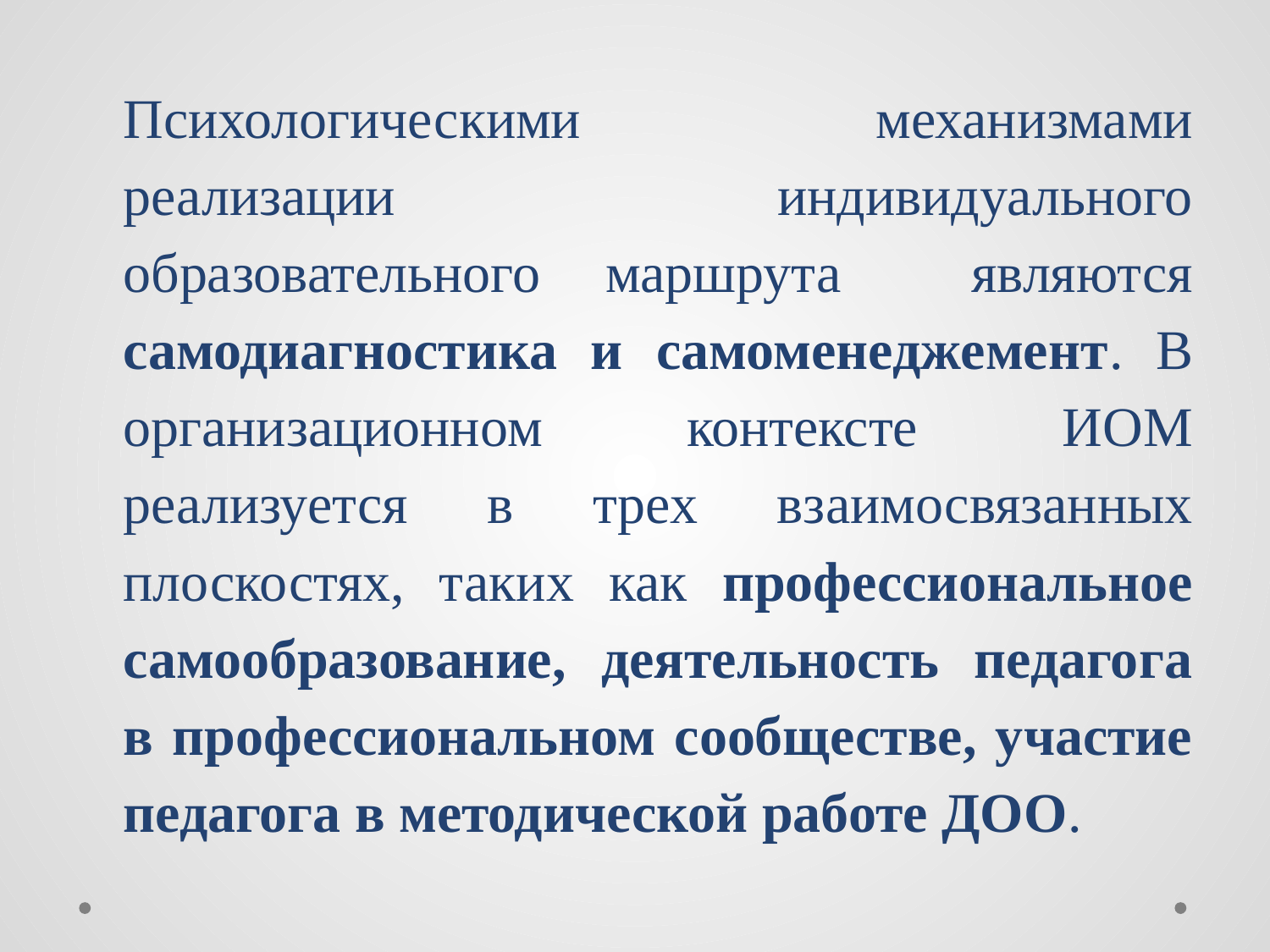

Психологическими механизмами реализации индивидуального образовательного маршрута  являются самодиагностика и самоменеджемент. В организационном контексте ИОМ реализуется в трех взаимосвязанных плоскостях, таких как профессиональное самообразование, деятельность педагога в профессиональном сообществе, участие педагога в методической работе ДОО.